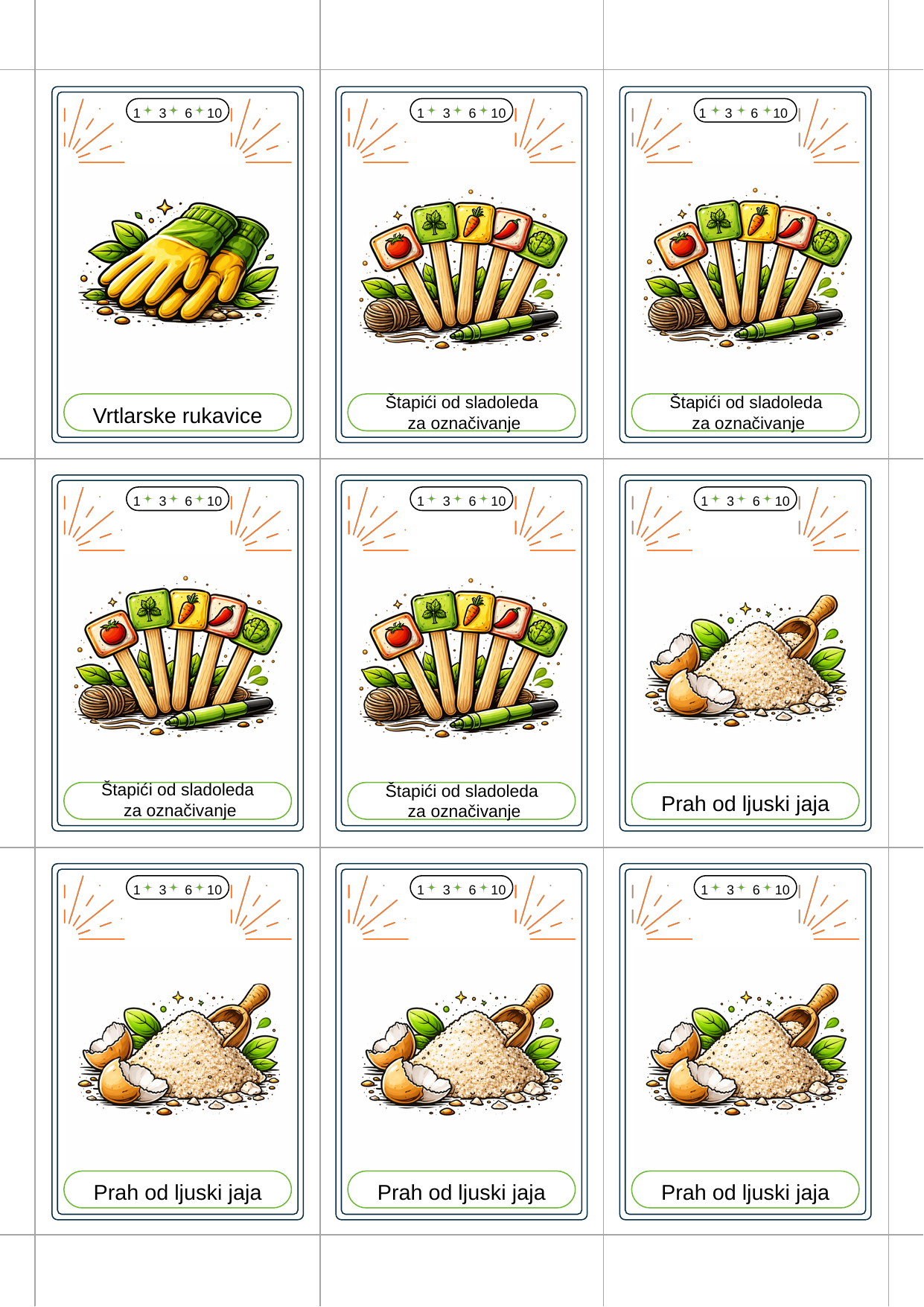

1     3     6    10

1     3     6    10

1     3     6    10

Štapići od sladoleda
 za označivanje
Štapići od sladoleda
 za označivanje

Vrtlarske rukavice

1     3     6    10

1     3     6    10

1     3     6    10

Štapići od sladoleda
 za označivanje
Štapići od sladoleda
 za označivanje

Prah od ljuski jaja

1     3     6    10

1     3     6    10

1     3     6    10

Prah od ljuski jaja
Prah od ljuski jaja
Prah od ljuski jaja